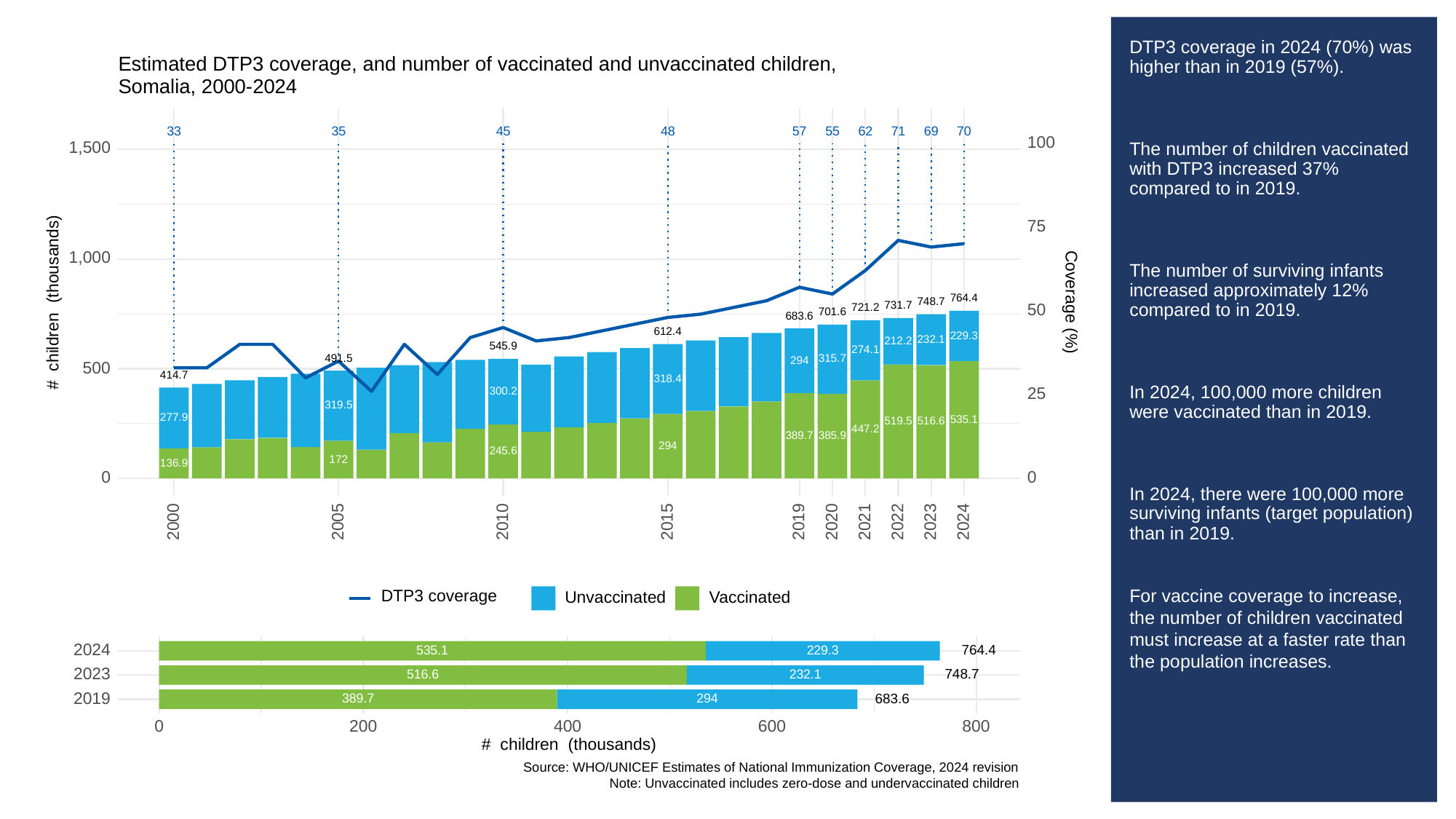

# DTP3 coverage in 2024 (70%) was higher than in 2019 (57%).

The number of children vaccinated with DTP3 increased 37% compared to in 2019.

The number of surviving infants increased approximately 12% compared to in 2019.

In 2024, 100,000 more children were vaccinated than in 2019.

In 2024, there were 100,000 more surviving infants (target population) than in 2019.

For vaccine coverage to increase, the number of children vaccinated must increase at a faster rate than the population increases.

Estimated DTP3 coverage, and number of vaccinated and unvaccinated children,
Somalia, 2000-2024

33
35
48
62
69
70
45
57
71
55
100
1,500

75

1,000

764.4
#  children  (thousands)
Coverage (%)
748.7
731.7
721.2
50
701.6

683.6

612.4

229.3

232.1
212.2

545.9

274.1

491.5
315.7

294

500

414.7

318.4

300.2

25

319.5

277.9

535.1
519.5
516.6

447.2

389.7

385.9

294

245.6

172
136.9
0
0

2023
2000
2005
2010
2015
2019
2020
2021
2022
2024

DTP3 coverage
Unvaccinated
Vaccinated

2024
764.4
535.1
229.3

2023
748.7
232.1
516.6

2019
683.6
389.7
294

0
200
400
600
800
#  children  (thousands)
Source: WHO/UNICEF Estimates of National Immunization Coverage, 2024 revision
Note: Unvaccinated includes zero-dose and undervaccinated children